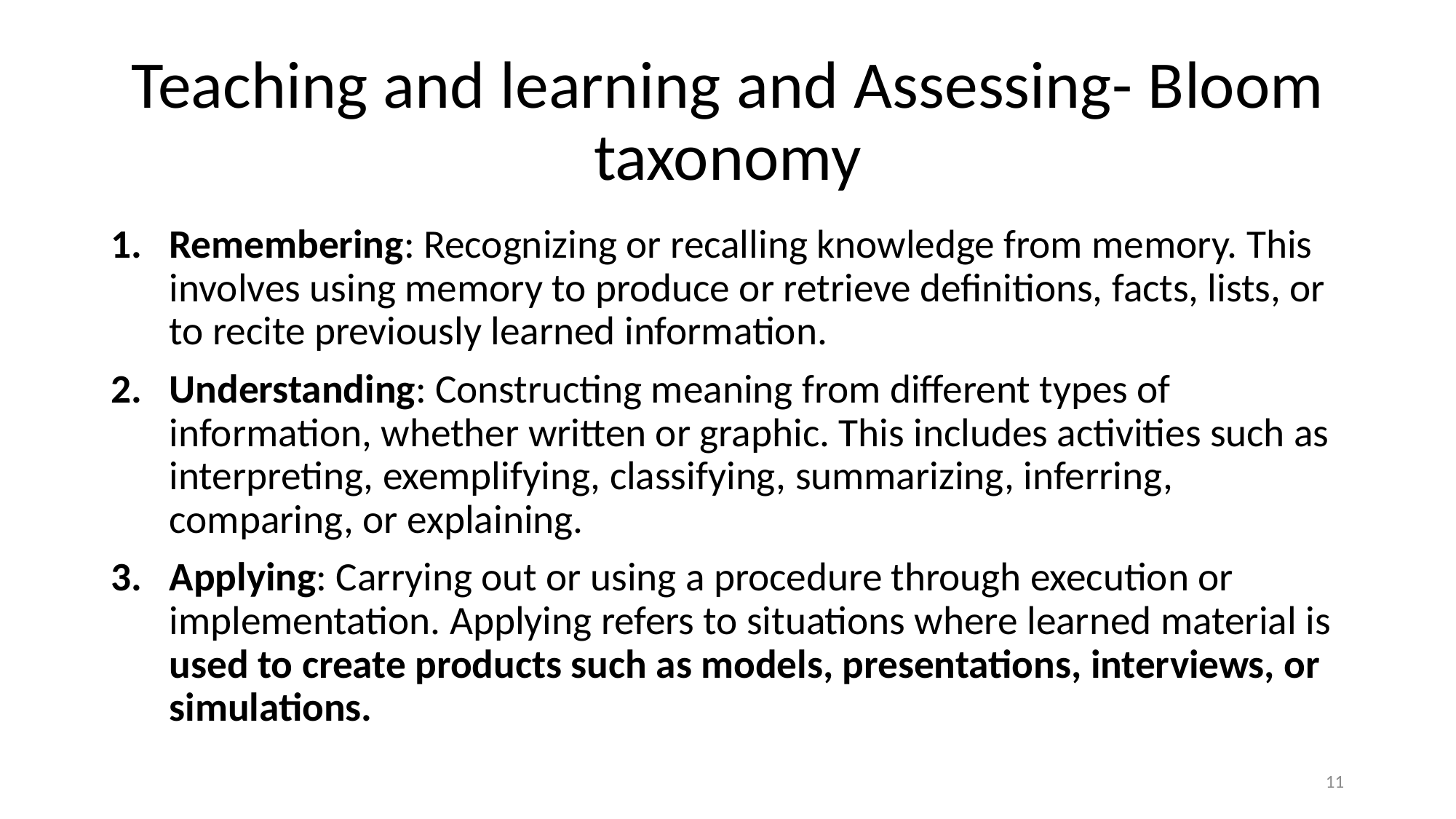

# Teaching and learning and Assessing- Bloom taxonomy
Remembering: Recognizing or recalling knowledge from memory. This involves using memory to produce or retrieve definitions, facts, lists, or to recite previously learned information.
Understanding: Constructing meaning from different types of information, whether written or graphic. This includes activities such as interpreting, exemplifying, classifying, summarizing, inferring, comparing, or explaining.
Applying: Carrying out or using a procedure through execution or implementation. Applying refers to situations where learned material is used to create products such as models, presentations, interviews, or simulations.
11